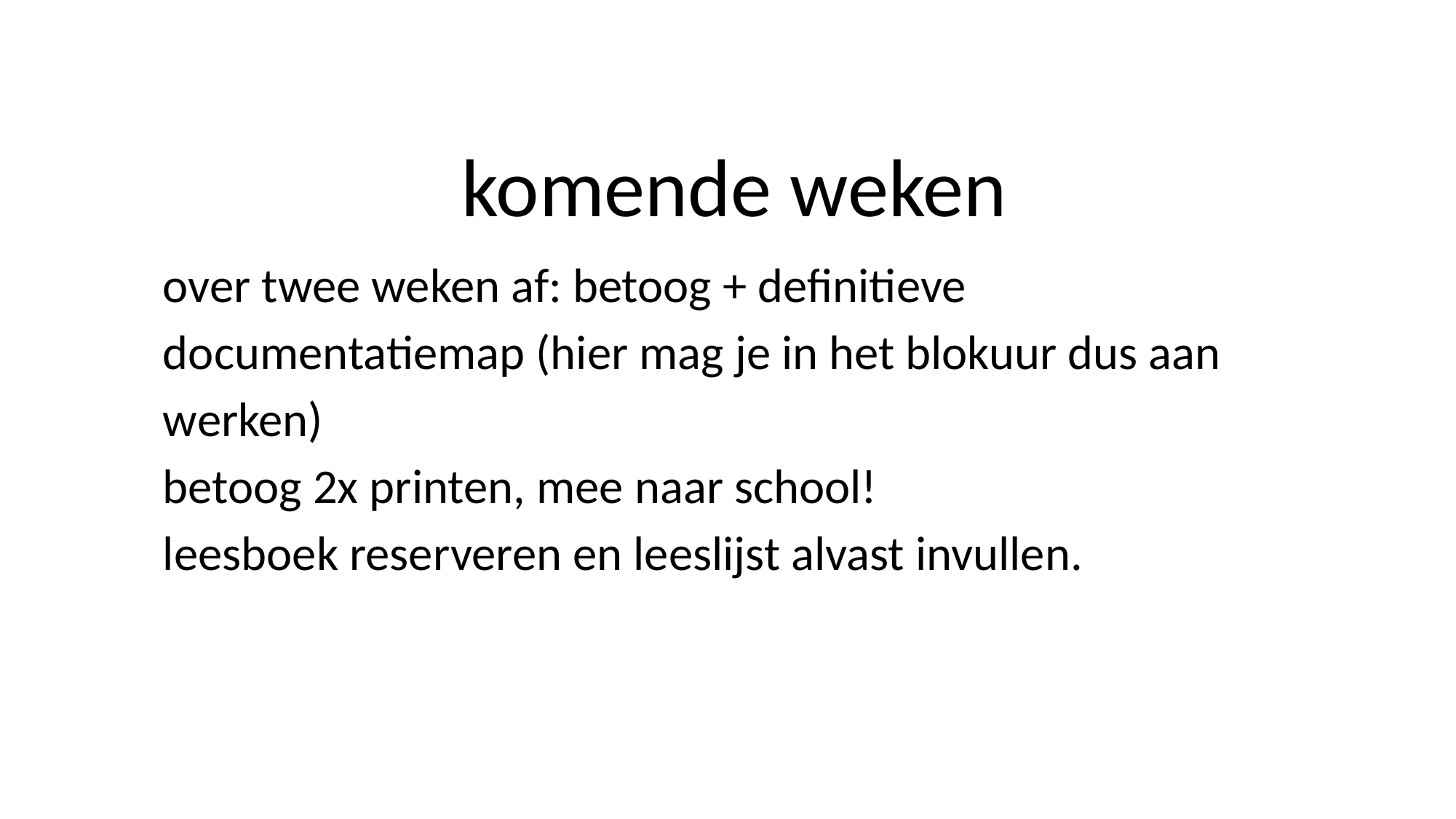

# komende weken
over twee weken af: betoog + definitieve documentatiemap (hier mag je in het blokuur dus aan werken)
betoog 2x printen, mee naar school!
leesboek reserveren en leeslijst alvast invullen.